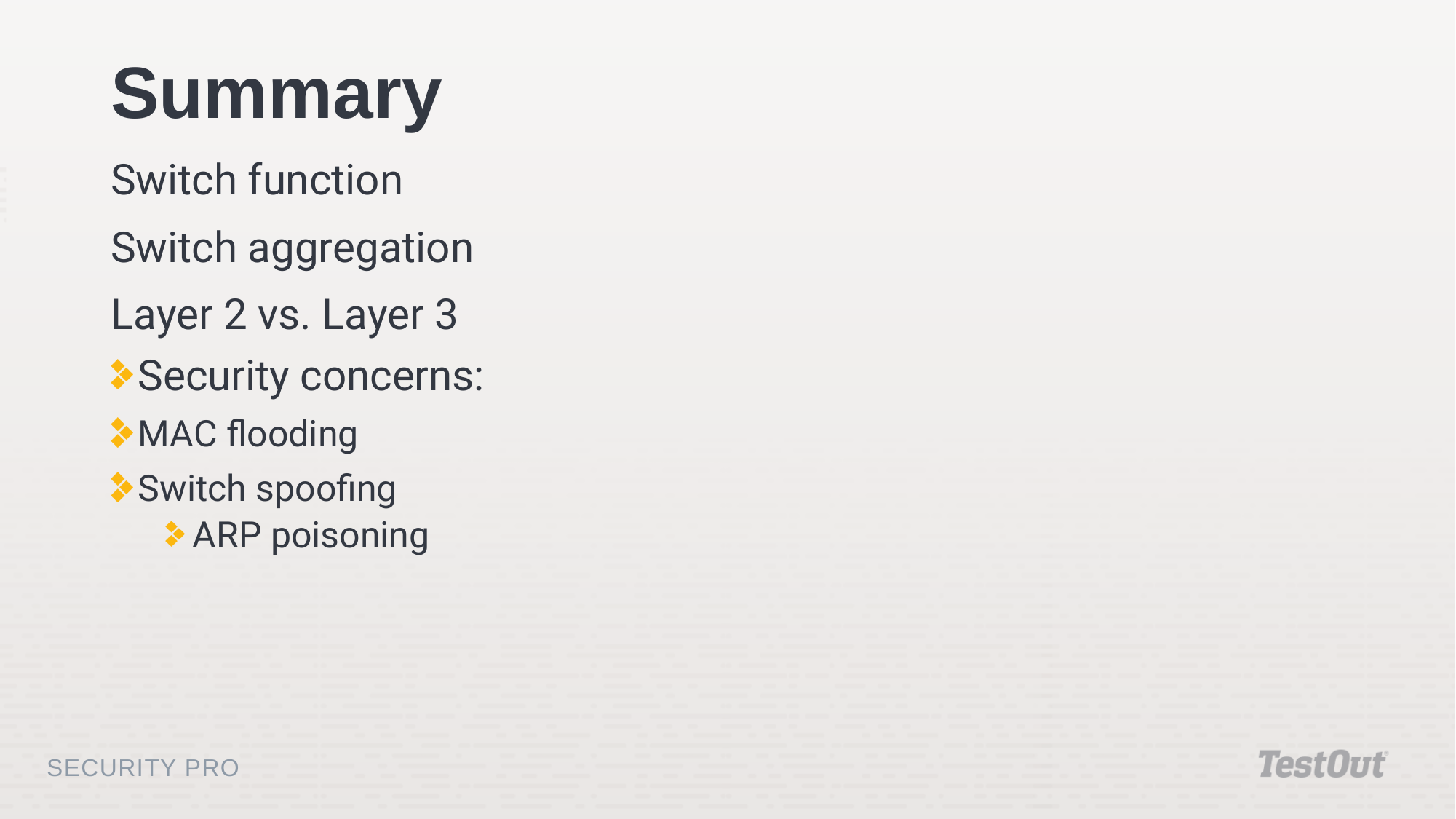

# Summary
Switch function
Switch aggregation
Layer 2 vs. Layer 3
Security concerns:
MAC flooding
Switch spoofing
ARP poisoning
Security Pro